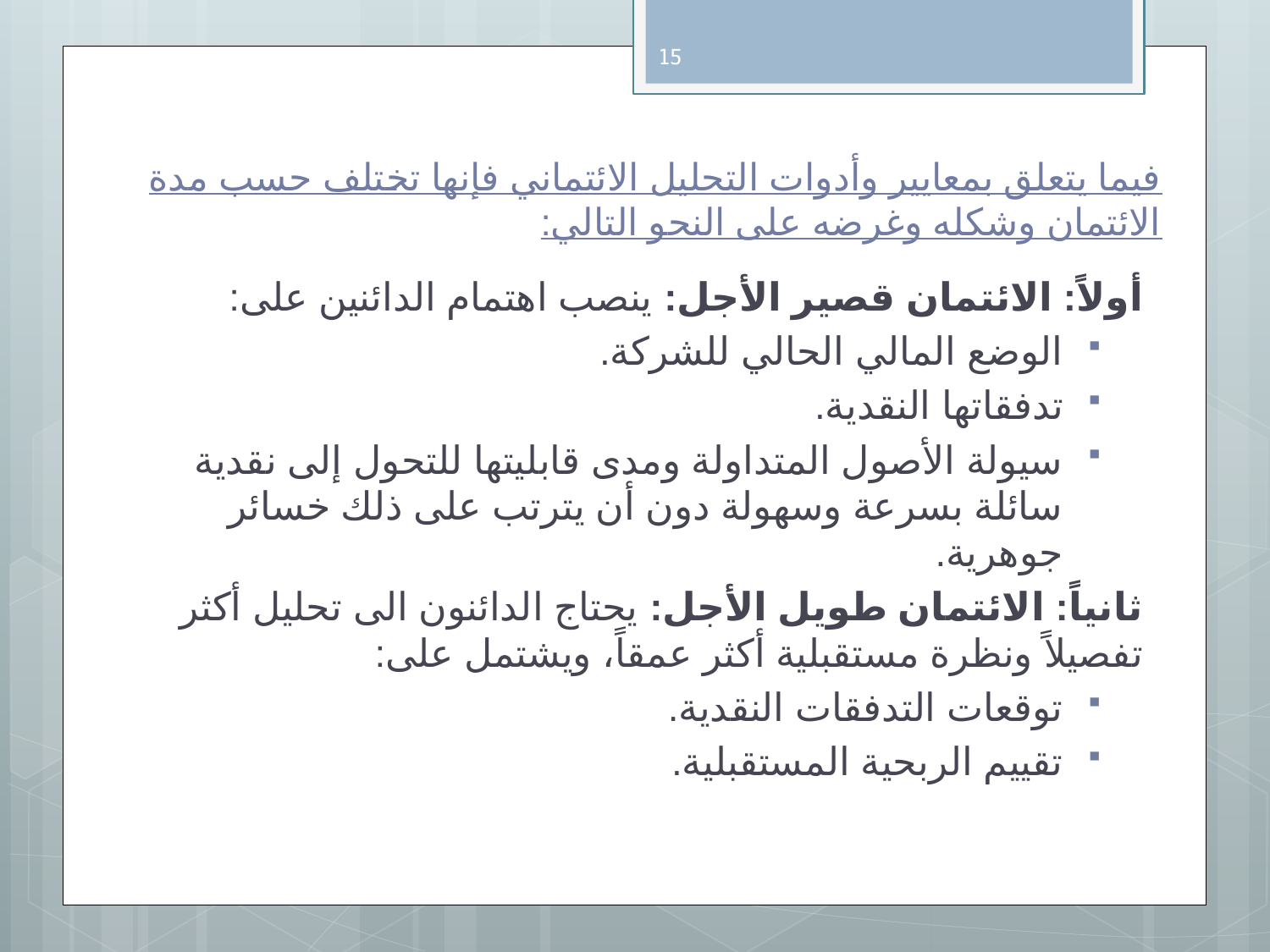

15
# فيما يتعلق بمعايير وأدوات التحليل الائتماني فإنها تختلف حسب مدة الائتمان وشكله وغرضه على النحو التالي:
أولاً: الائتمان قصير الأجل: ينصب اهتمام الدائنين على:
الوضع المالي الحالي للشركة.
تدفقاتها النقدية.
سيولة الأصول المتداولة ومدى قابليتها للتحول إلى نقدية سائلة بسرعة وسهولة دون أن يترتب على ذلك خسائر جوهرية.
ثانياً: الائتمان طويل الأجل: يحتاج الدائنون الى تحليل أكثر تفصيلاً ونظرة مستقبلية أكثر عمقاً، ويشتمل على:
توقعات التدفقات النقدية.
تقييم الربحية المستقبلية.